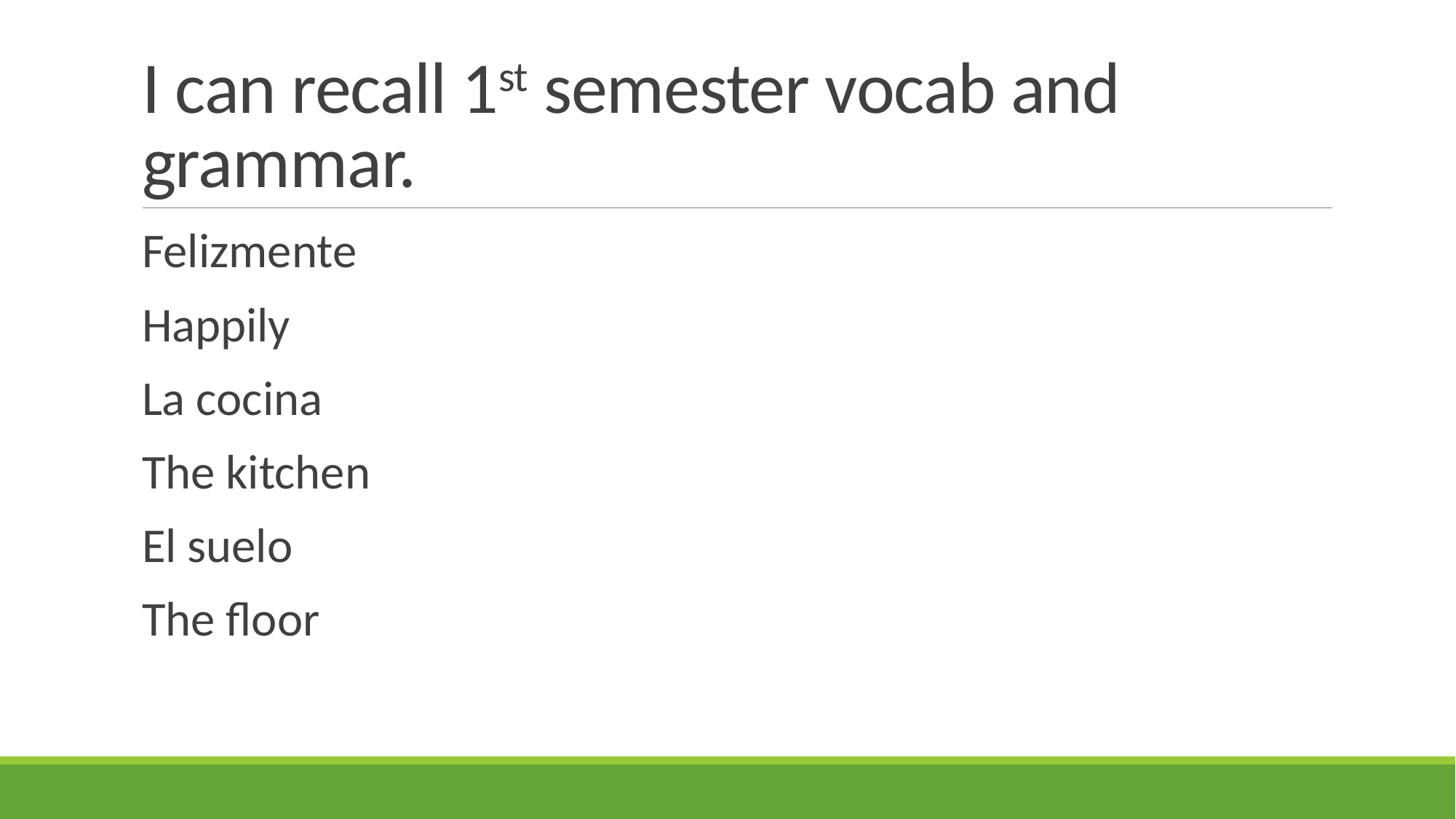

# I can recall 1st semester vocab and grammar.
Felizmente
Happily
La cocina
The kitchen
El suelo
The floor